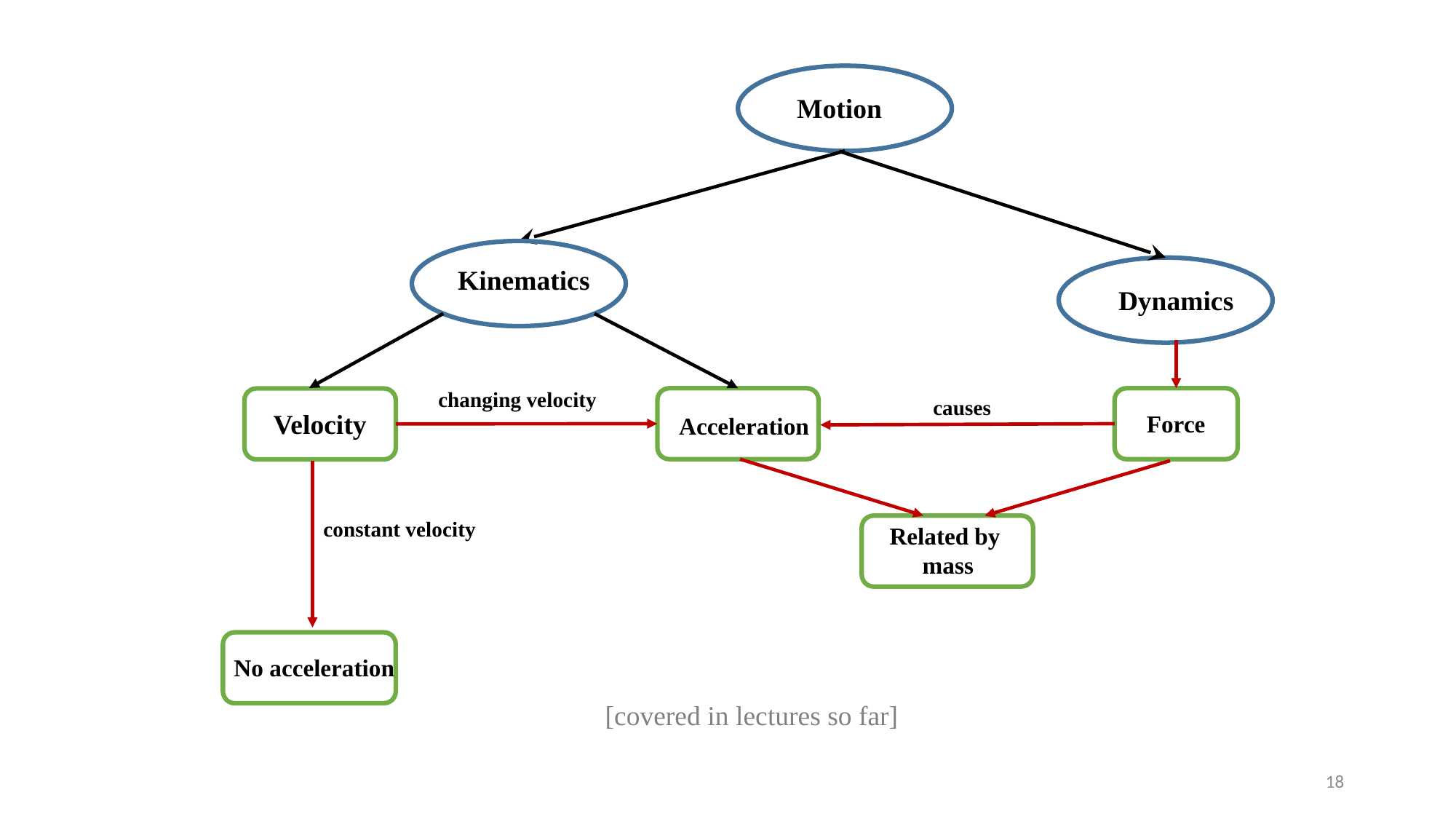

Motion

Kinematics

Dynamics
changing velocity

causes
Velocity
Force
Acceleration
constant velocity

Related by
mass

No acceleration
[covered in lectures so far]
18